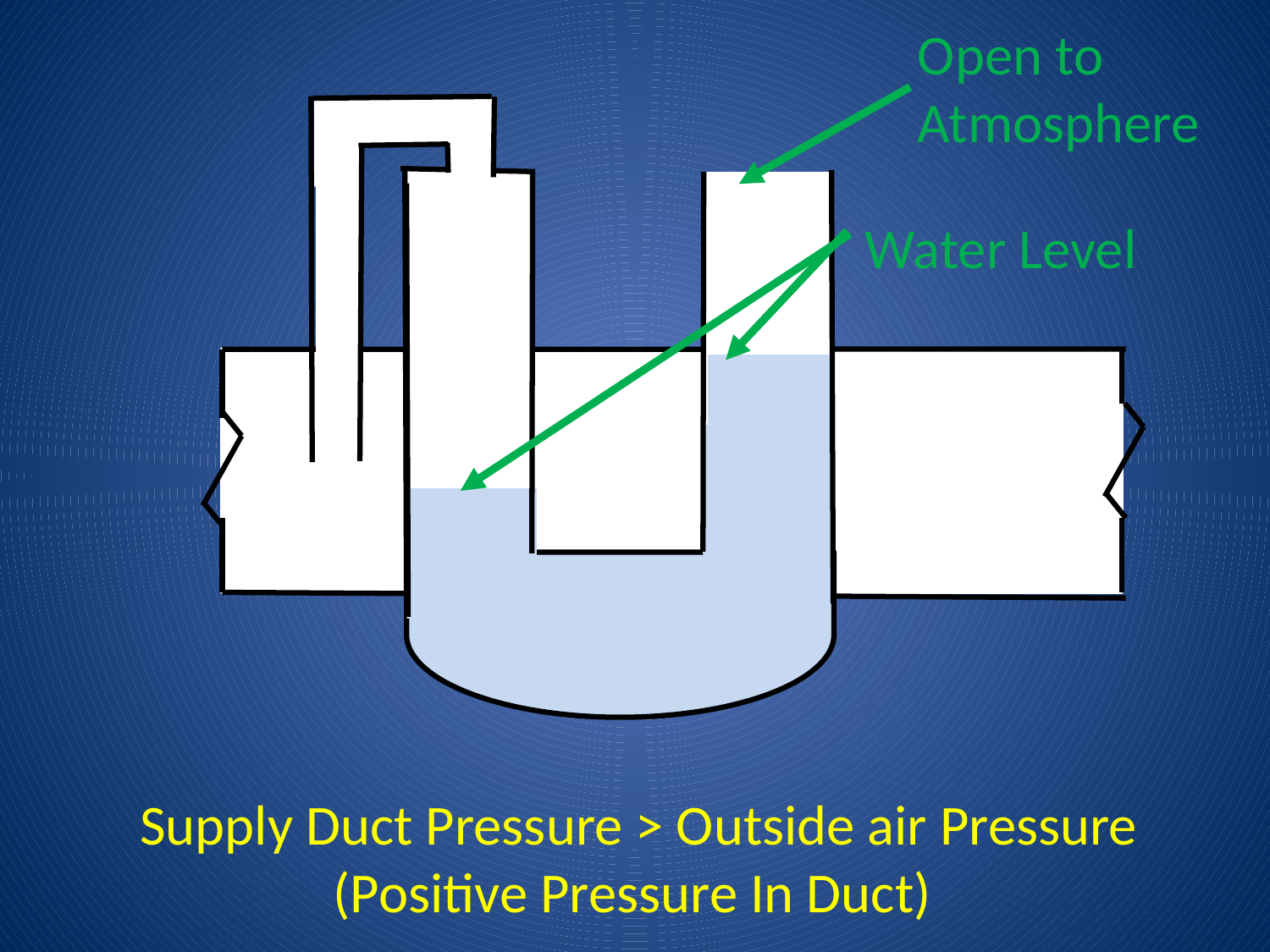

Open to Atmosphere

Water Level

Supply Duct Pressure ˃ Outside air Pressure
(Positive Pressure In Duct)